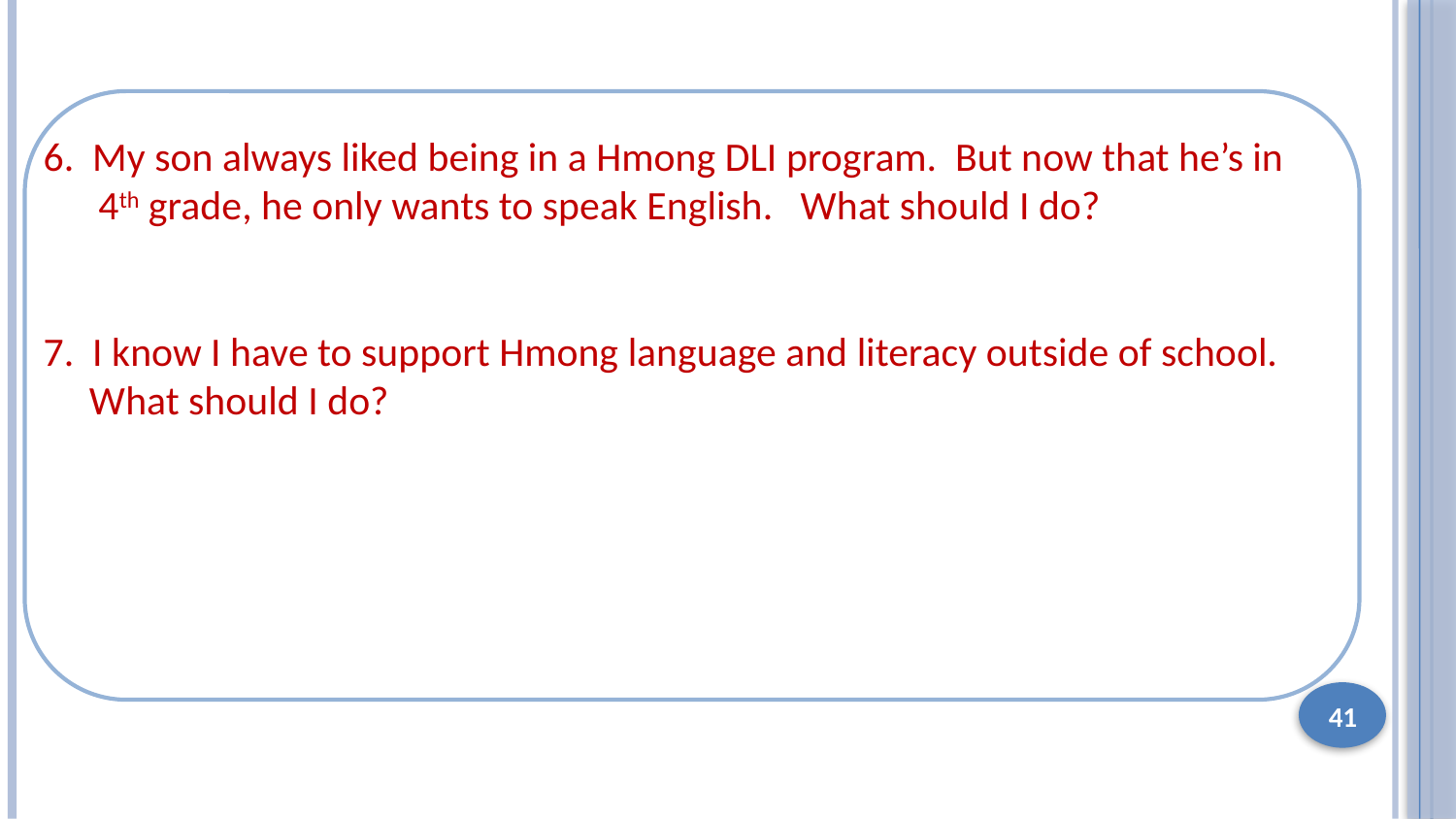

6.  My son always liked being in a Hmong DLI program.  But now that he’s in
      4th grade, he only wants to speak English.   What should I do?
7.  I know I have to support Hmong language and literacy outside of school.
     What should I do?

41